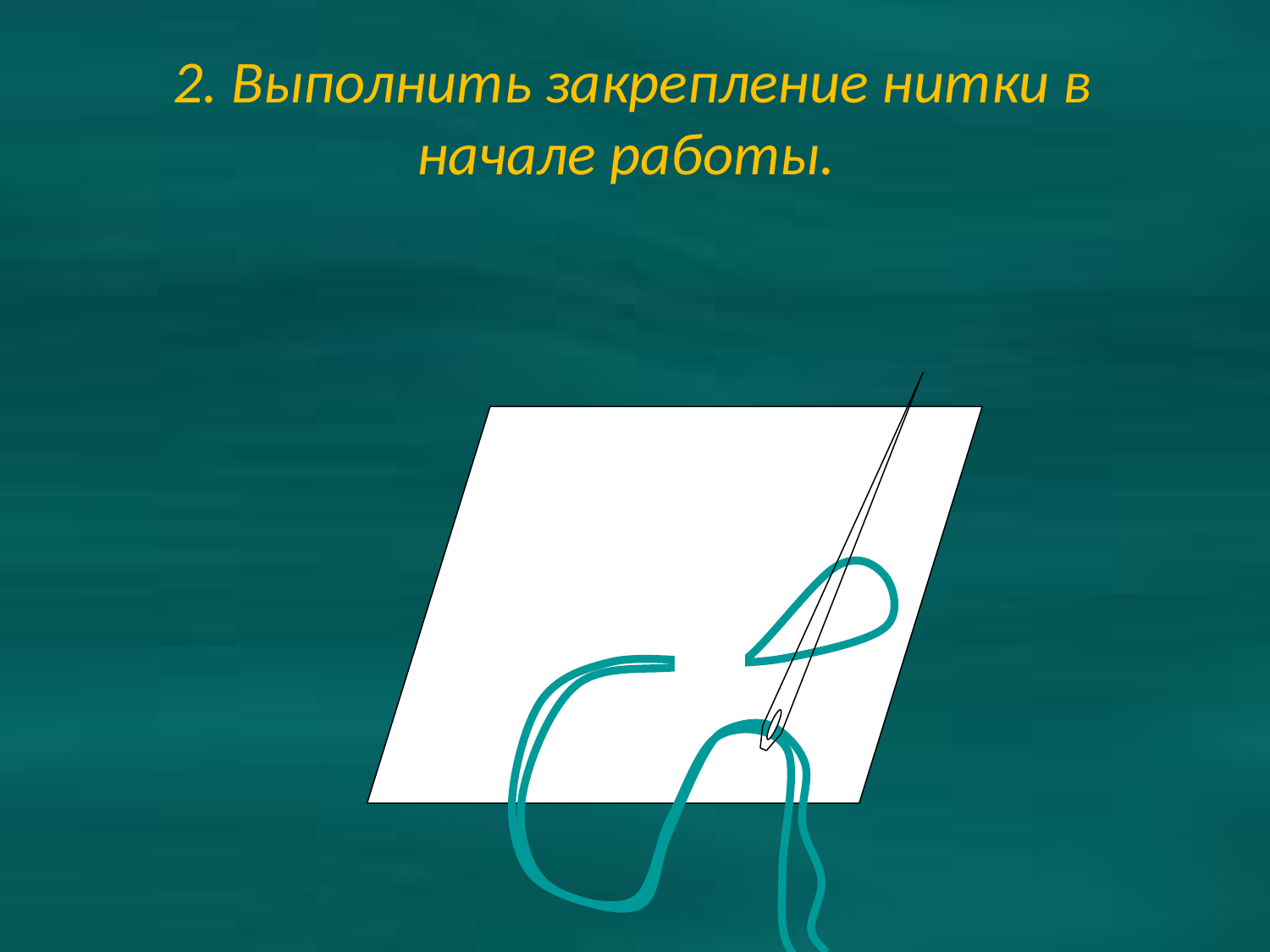

# 2. Выполнить закрепление нитки в начале работы.